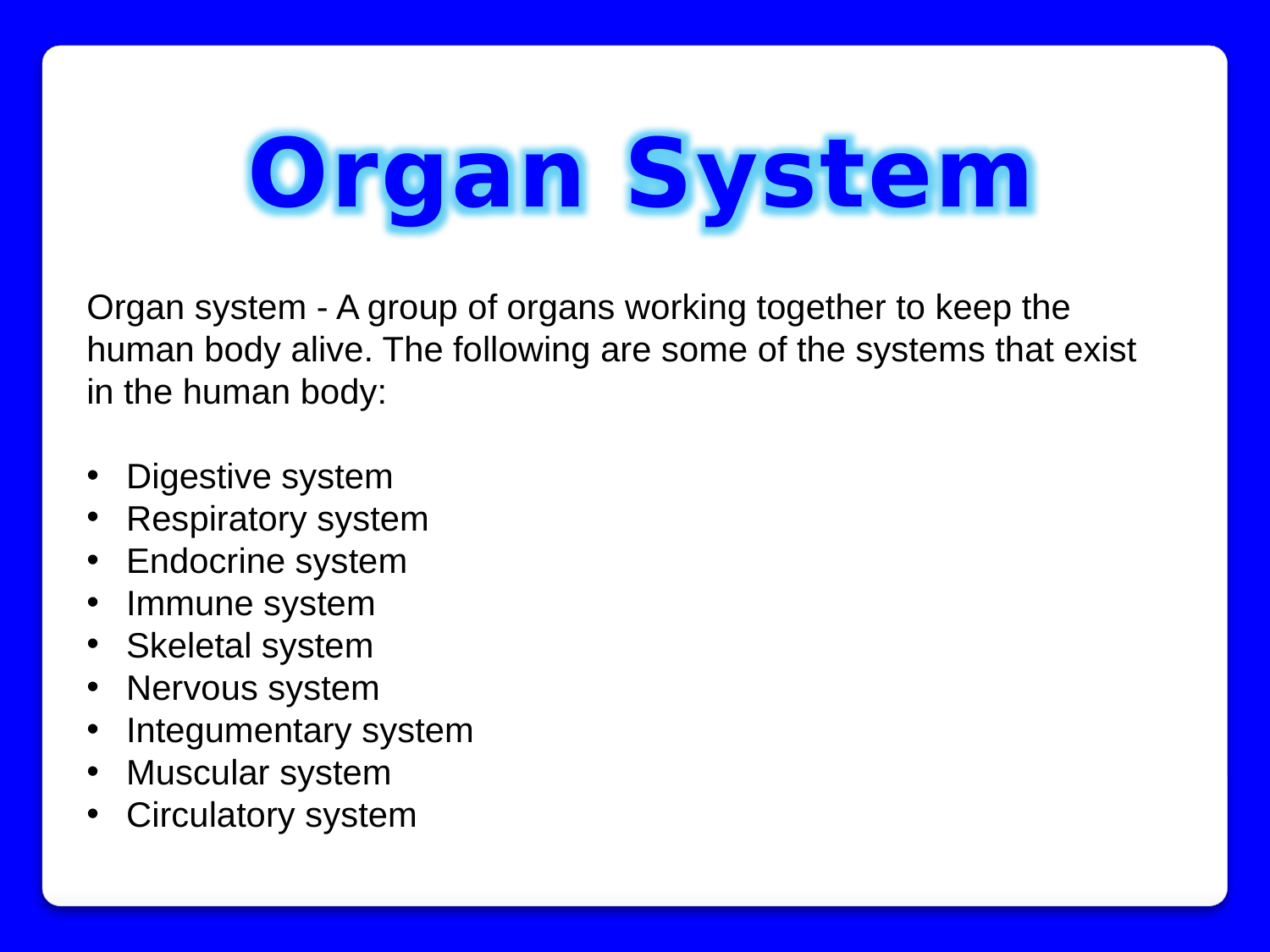

Organ System
Organ system - A group of organs working together to keep the human body alive. The following are some of the systems that exist in the human body:

 Digestive system
 Respiratory system
 Endocrine system
 Immune system
 Skeletal system
 Nervous system
 Integumentary system
 Muscular system
 Circulatory system